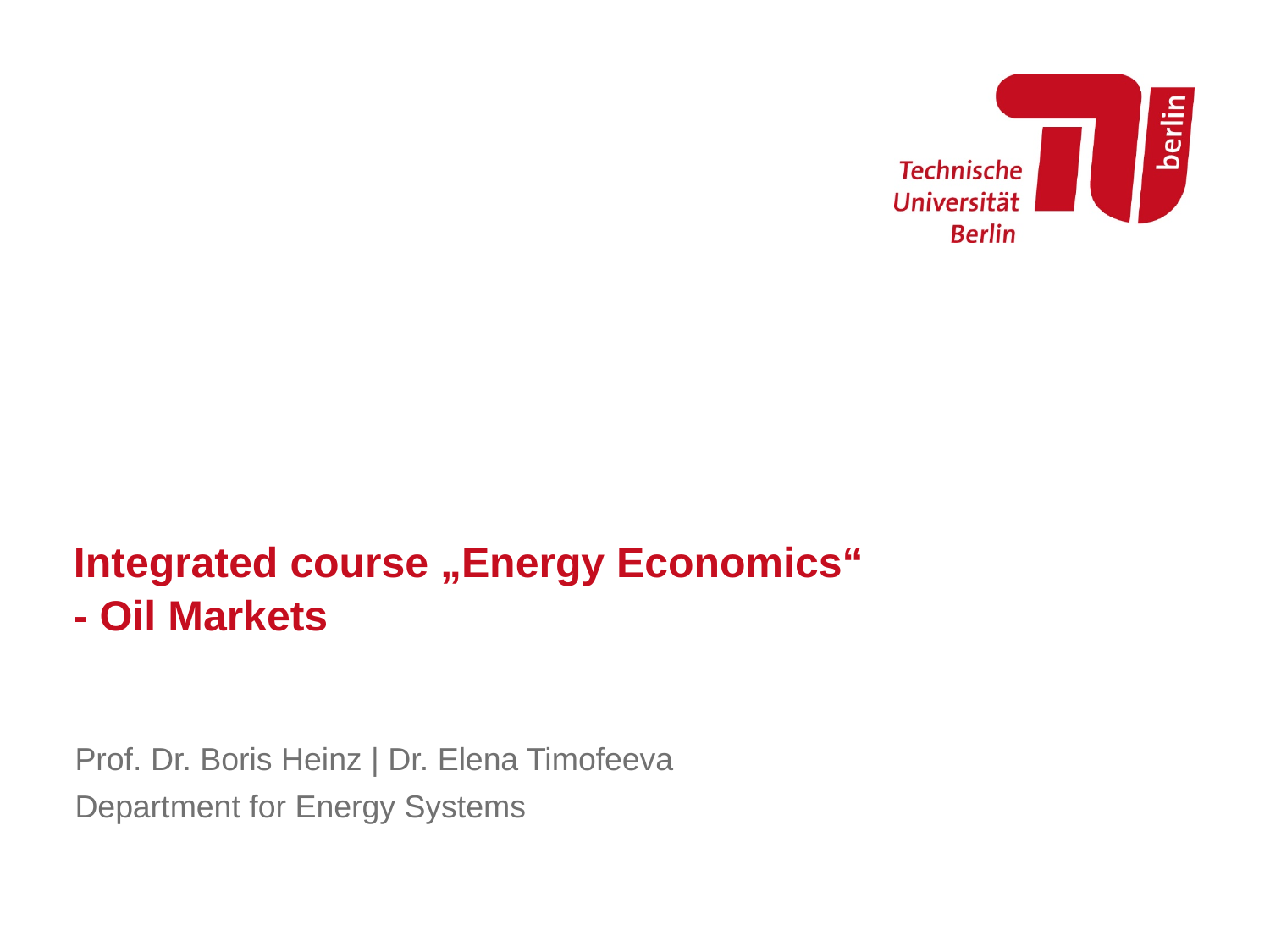

# Integrated course „Energy Economics“ - Oil Markets
Prof. Dr. Boris Heinz | Dr. Elena Timofeeva
Department for Energy Systems